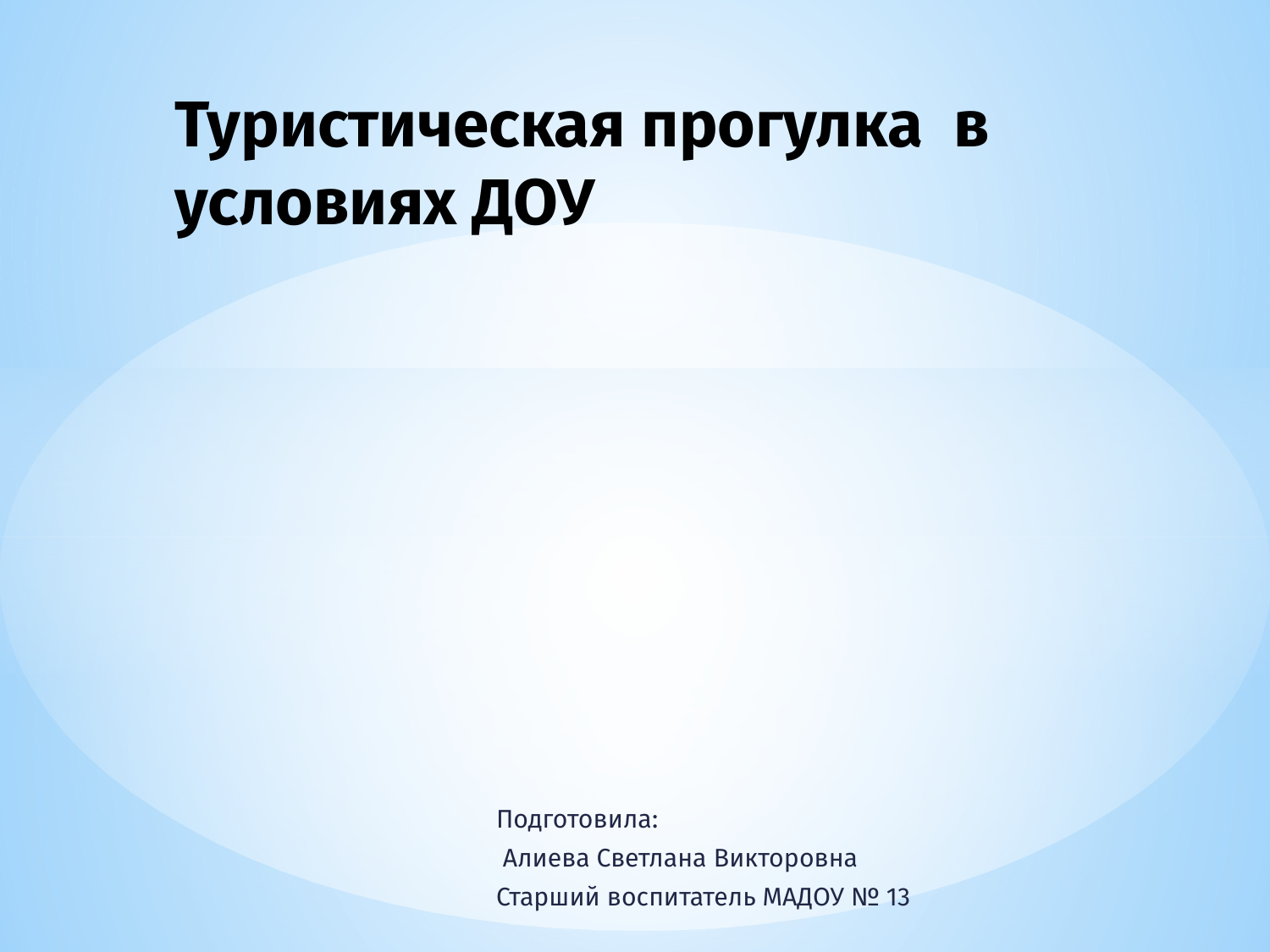

# Туристическая прогулка  в условиях ДОУ
Подготовила:
 Алиева Светлана Викторовна
Старший воспитатель МАДОУ № 13